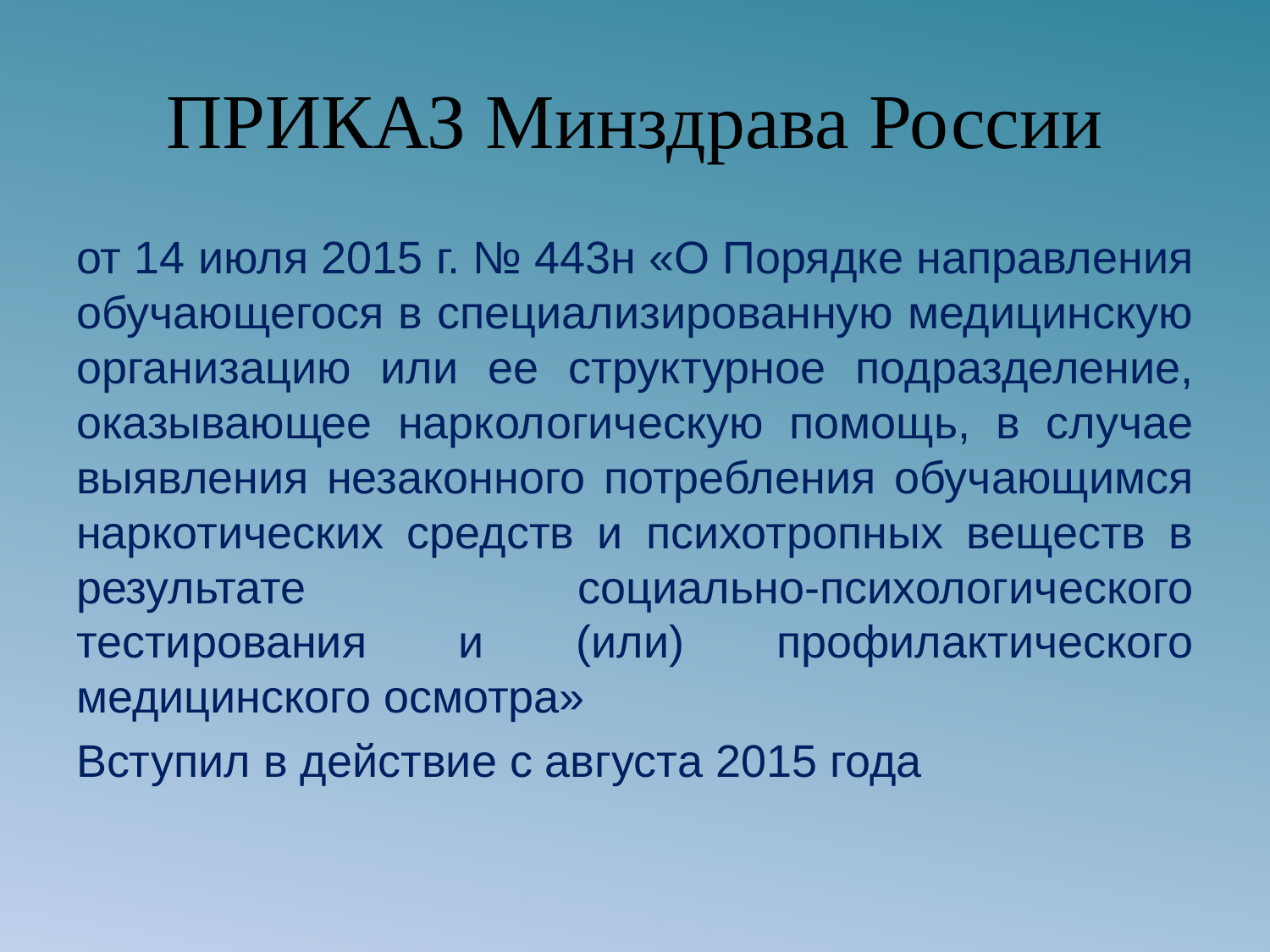

# ПРИКАЗ Минздрава России
от 14 июля 2015 г. № 443н «О Порядке направления обучающегося в специализированную медицинскую организацию или ее структурное подразделение, оказывающее наркологическую помощь, в случае выявления незаконного потребления обучающимся наркотических средств и психотропных веществ в результате социально-психологического тестирования и (или) профилактического медицинского осмотра»
Вступил в действие с августа 2015 года